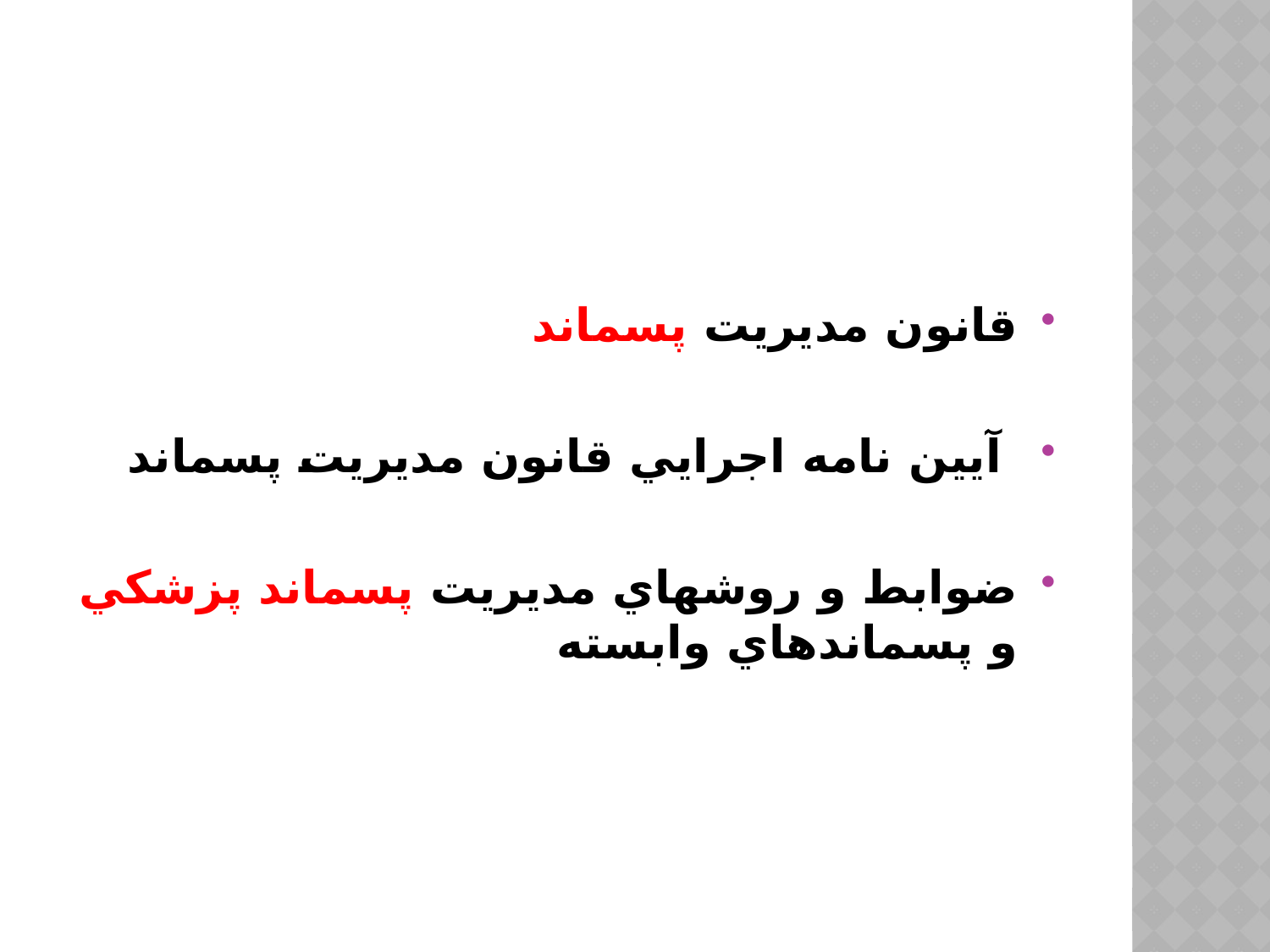

#

قانون مديريت پسماند

 آيين نامه اجرايي قانون مديريت پسماند

ضوابط و روشهاي مديريت پسماند پزشكي و پسماندهاي وابسته